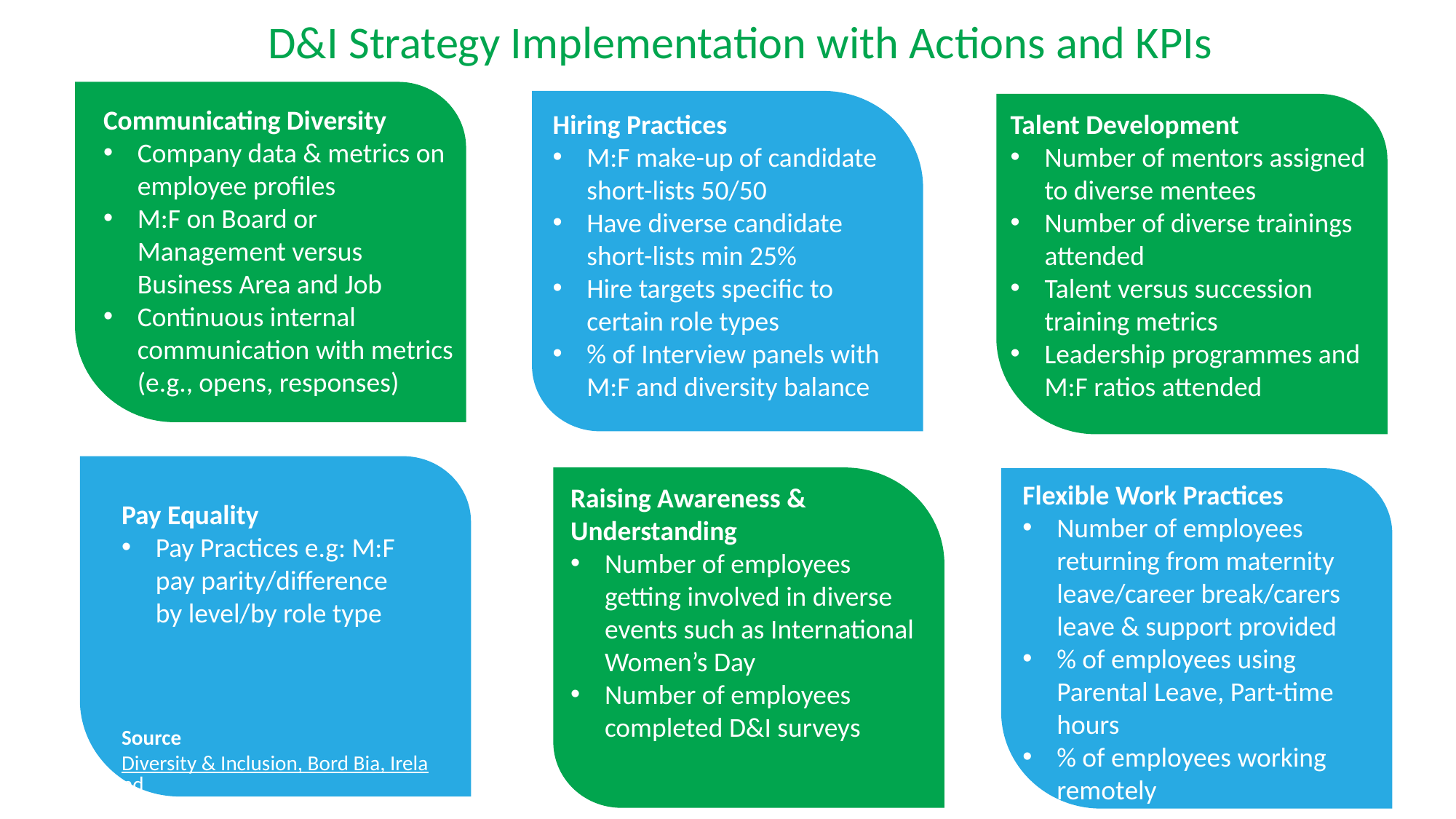

D&I Strategy Implementation with Actions and KPIs
Communicating Diversity
Company data & metrics on employee profiles
M:F on Board or Management versus Business Area and Job
Continuous internal communication with metrics (e.g., opens, responses)
Hiring Practices
M:F make-up of candidate short-lists 50/50
Have diverse candidate short-lists min 25%
Hire targets specific to certain role types
% of Interview panels with M:F and diversity balance
Talent Development
Number of mentors assigned to diverse mentees
Number of diverse trainings attended
Talent versus succession training metrics
Leadership programmes and M:F ratios attended
Flexible Work Practices
Number of employees returning from maternity leave/career break/carers leave & support provided
% of employees using Parental Leave, Part-time hours
% of employees working remotely
Raising Awareness & Understanding
Number of employees getting involved in diverse events such as International Women’s Day
Number of employees completed D&I surveys
Pay Equality
Pay Practices e.g: M:F pay parity/difference by level/by role type
Source Diversity & Inclusion, Bord Bia, Ireland